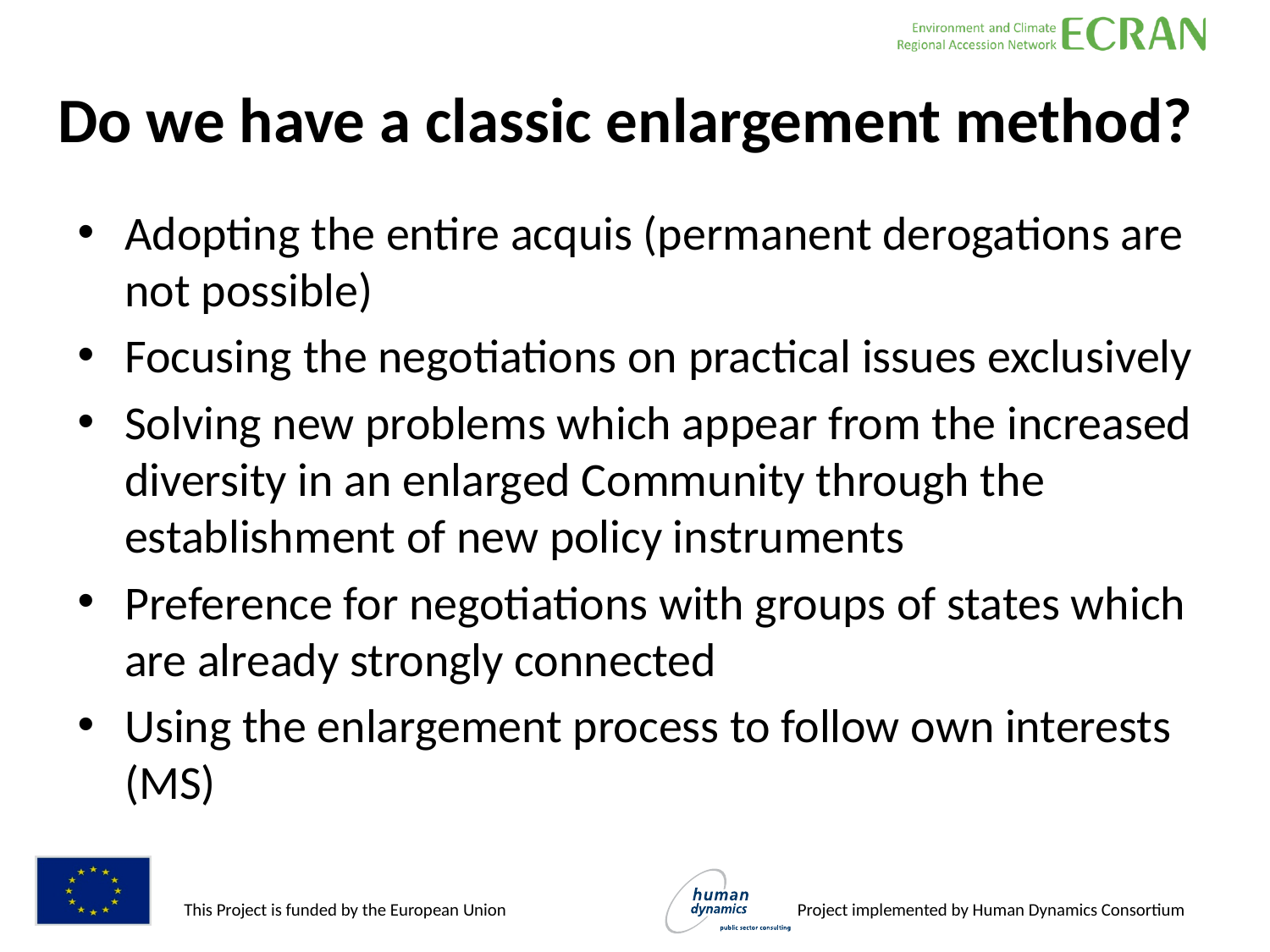

# Do we have a classic enlargement method?
Adopting the entire acquis (permanent derogations are not possible)
Focusing the negotiations on practical issues exclusively
Solving new problems which appear from the increased diversity in an enlarged Community through the establishment of new policy instruments
Preference for negotiations with groups of states which are already strongly connected
Using the enlargement process to follow own interests (MS)